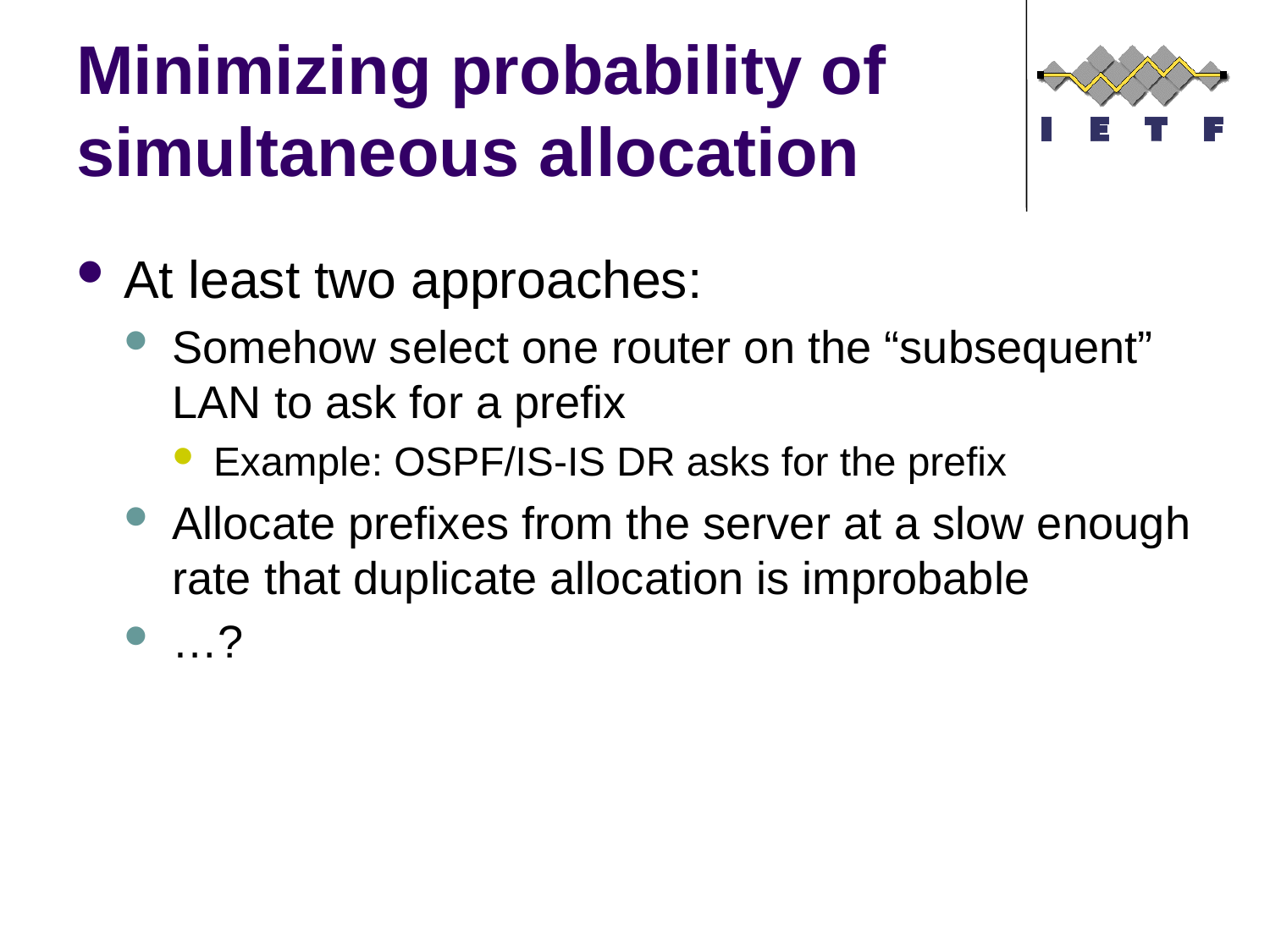

# Minimizing probability of simultaneous allocation
At least two approaches:
Somehow select one router on the “subsequent” LAN to ask for a prefix
Example: OSPF/IS-IS DR asks for the prefix
Allocate prefixes from the server at a slow enough rate that duplicate allocation is improbable
…?